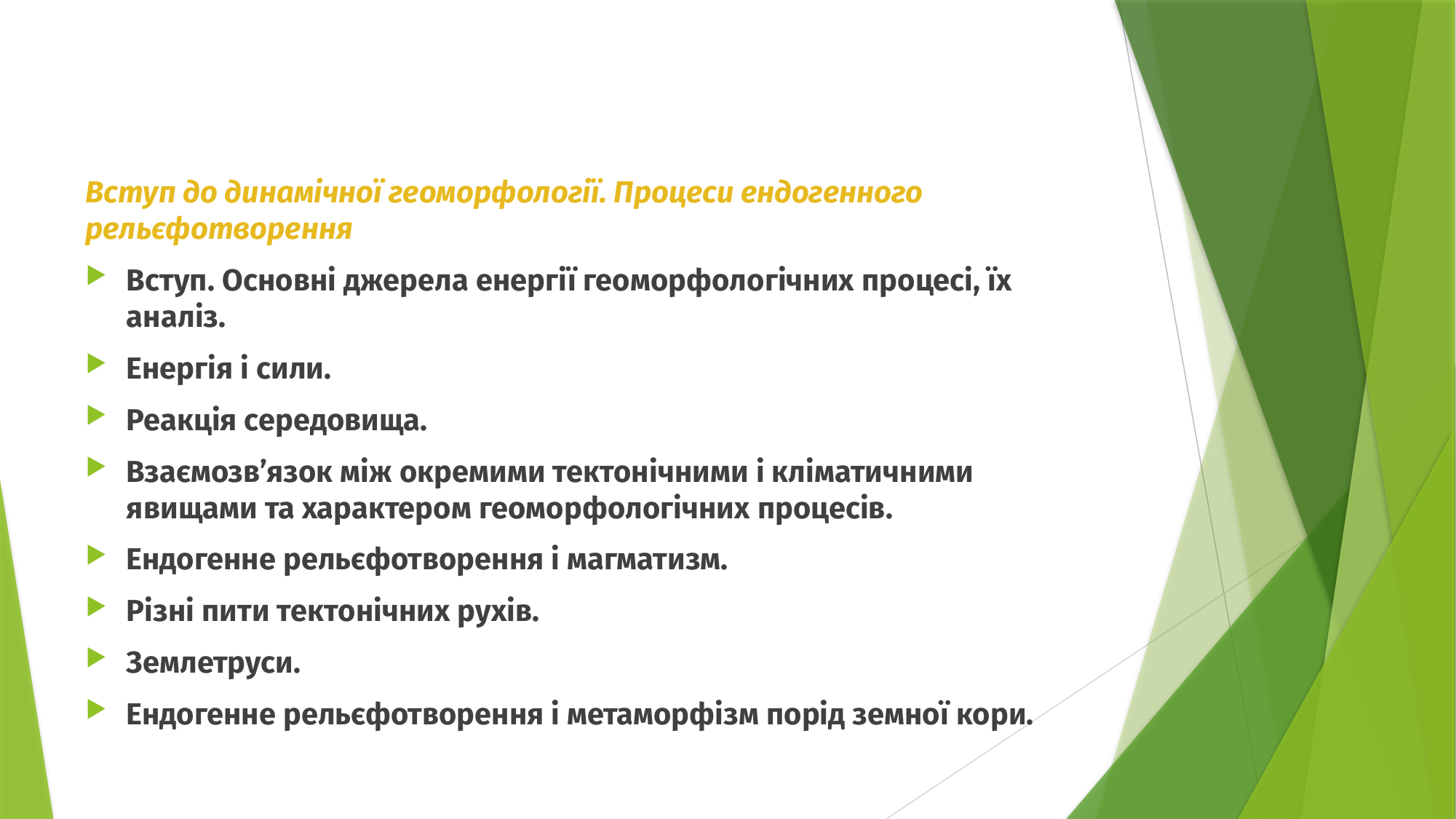

Вступ до динамічної геоморфології. Процеси ендогенного рельєфотворення
Вступ. Основні джерела енергії геоморфологічних процесі, їх аналіз.
Енергія і сили.
Реакція середовища.
Взаємозв’язок між окремими тектонічними і кліматичними явищами та характером геоморфологічних процесів.
Ендогенне рельєфотворення і магматизм.
Різні пити тектонічних рухів.
Землетруси.
Ендогенне рельєфотворення і метаморфізм порід земної кори.